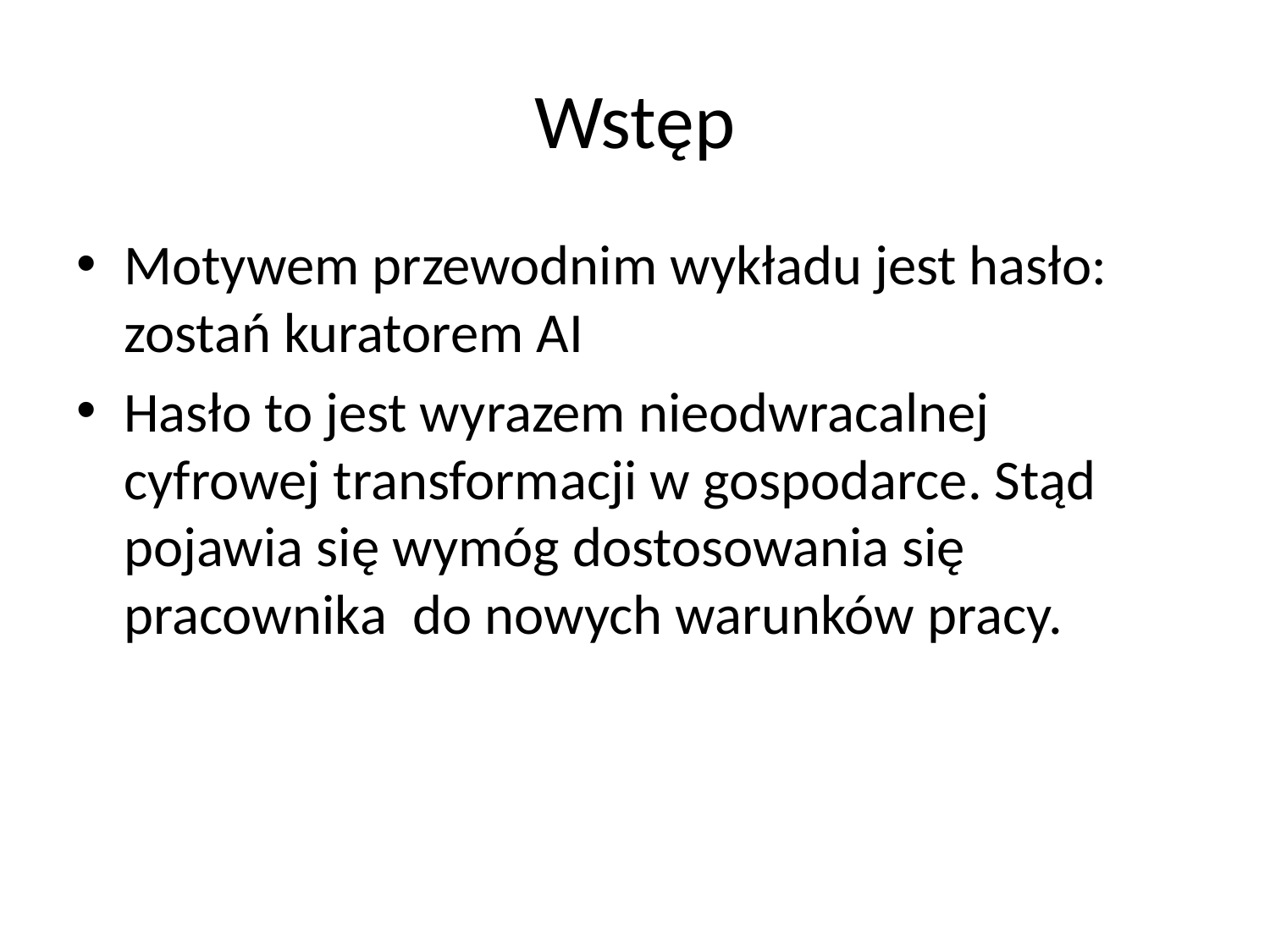

# Wstęp
Motywem przewodnim wykładu jest hasło: zostań kuratorem AI
Hasło to jest wyrazem nieodwracalnej cyfrowej transformacji w gospodarce. Stąd pojawia się wymóg dostosowania się pracownika  do nowych warunków pracy.